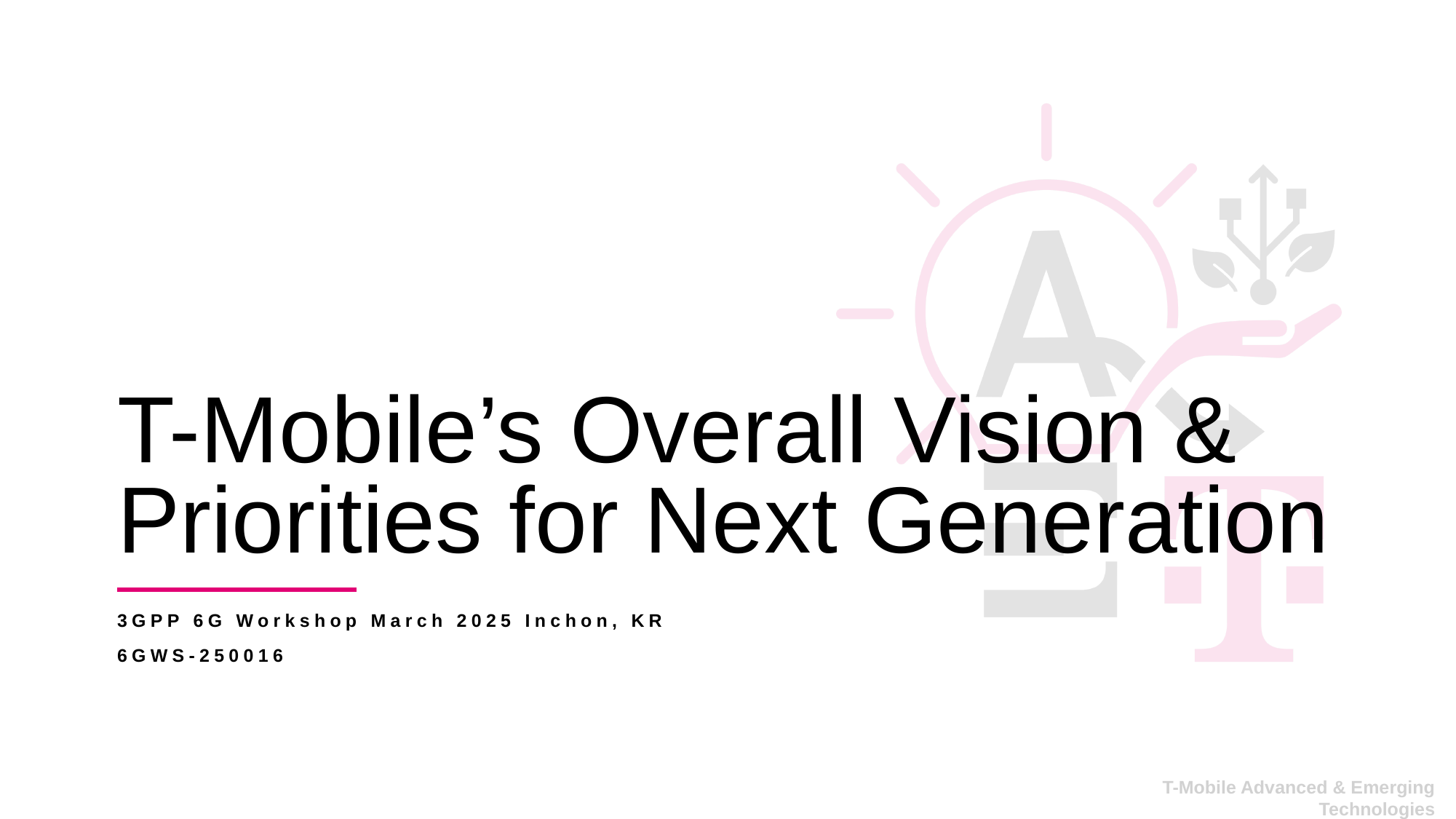

# T-Mobile’s Overall Vision & Priorities for Next Generation
3GPP 6G Workshop March 2025 Inchon, KR
6GWS-250016